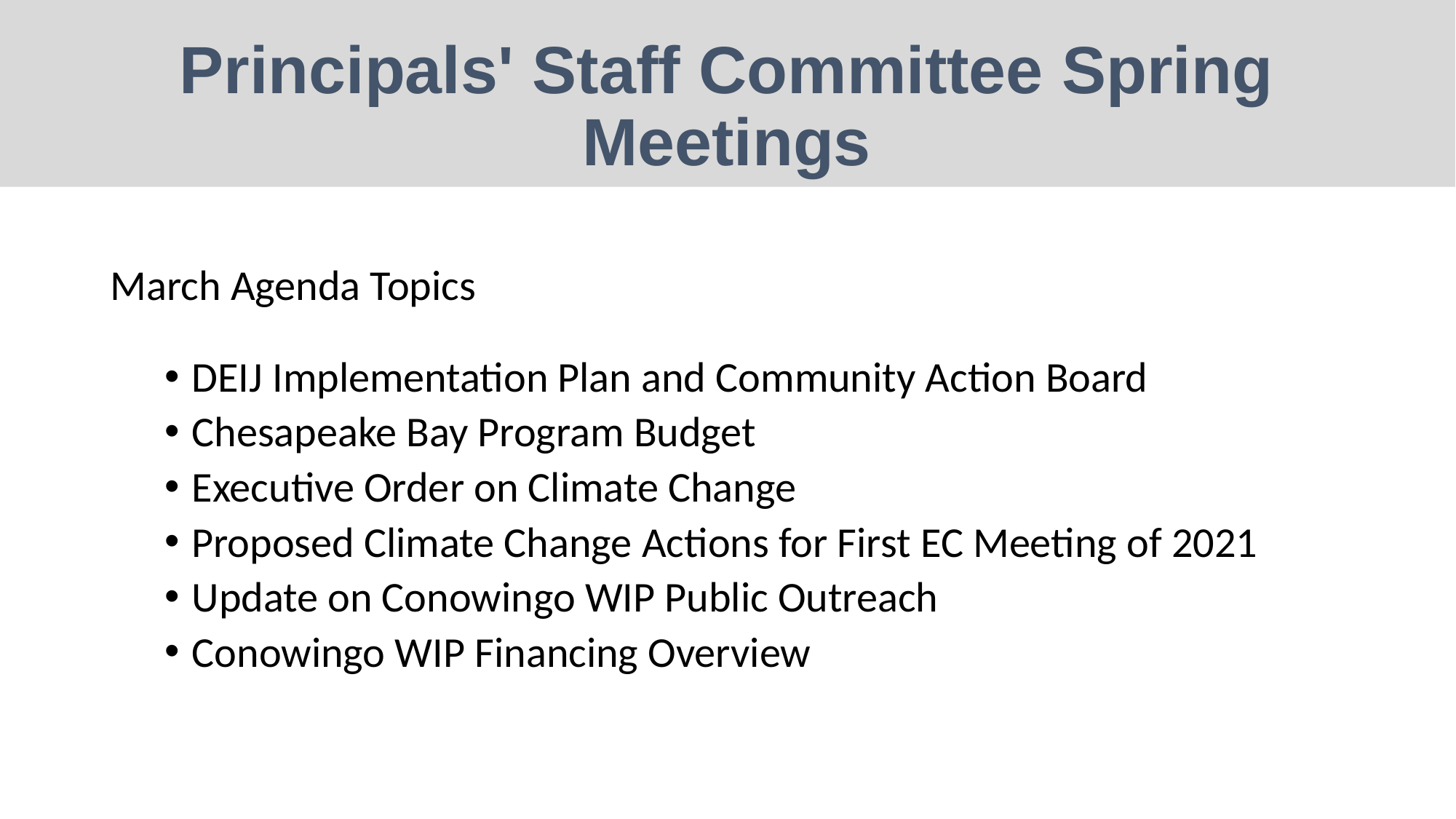

# Principals' Staff Committee Spring Meetings
March Agenda Topics

DEIJ Implementation Plan and Community Action Board
Chesapeake Bay Program Budget
Executive Order on Climate Change
Proposed Climate Change Actions for First EC Meeting of 2021
Update on Conowingo WIP Public Outreach
Conowingo WIP Financing Overview